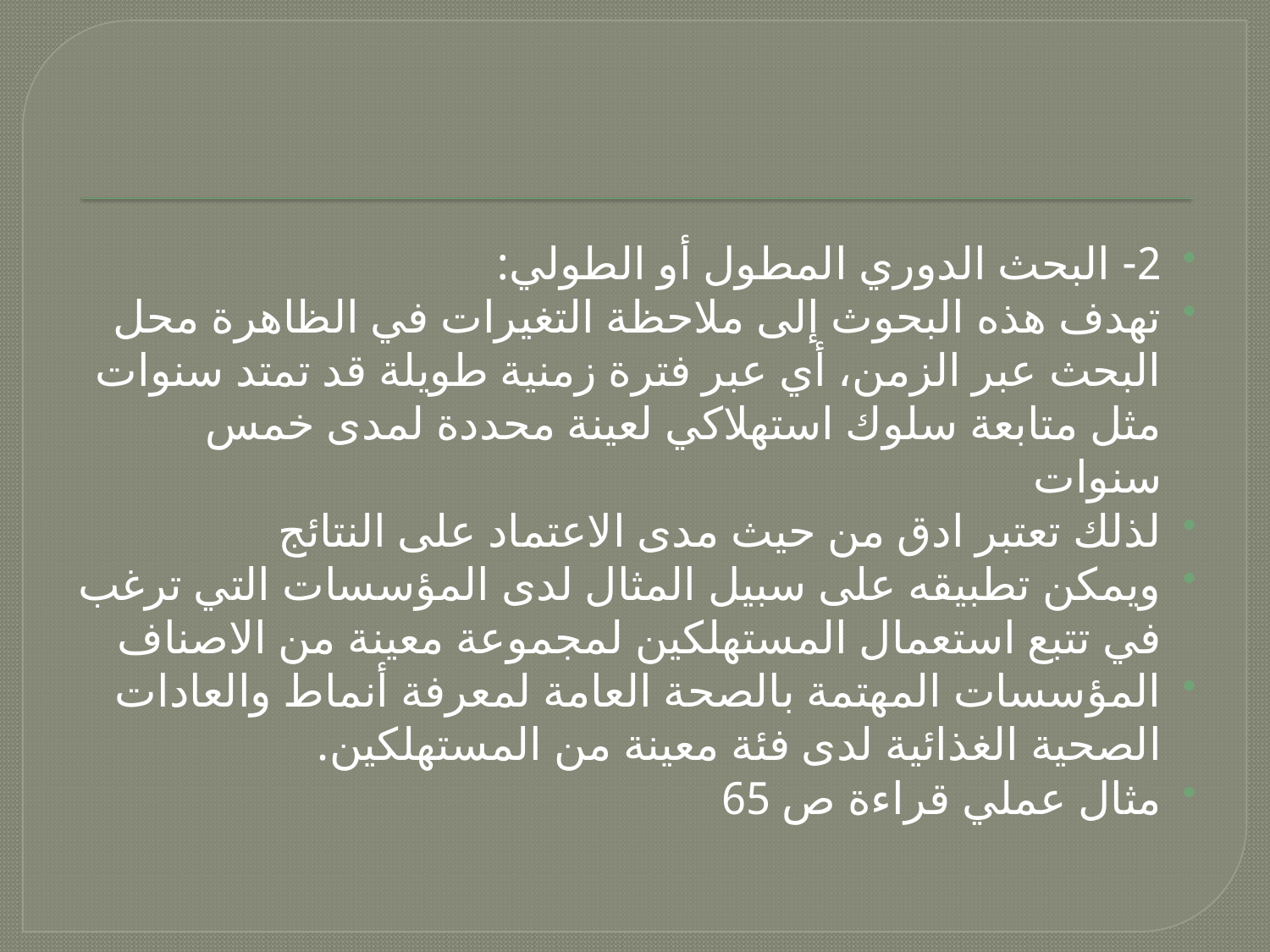

#
2- البحث الدوري المطول أو الطولي:
تهدف هذه البحوث إلى ملاحظة التغيرات في الظاهرة محل البحث عبر الزمن، أي عبر فترة زمنية طويلة قد تمتد سنوات مثل متابعة سلوك استهلاكي لعينة محددة لمدى خمس سنوات
لذلك تعتبر ادق من حيث مدى الاعتماد على النتائج
ويمكن تطبيقه على سبيل المثال لدى المؤسسات التي ترغب في تتبع استعمال المستهلكين لمجموعة معينة من الاصناف
المؤسسات المهتمة بالصحة العامة لمعرفة أنماط والعادات الصحية الغذائية لدى فئة معينة من المستهلكين.
مثال عملي قراءة ص 65